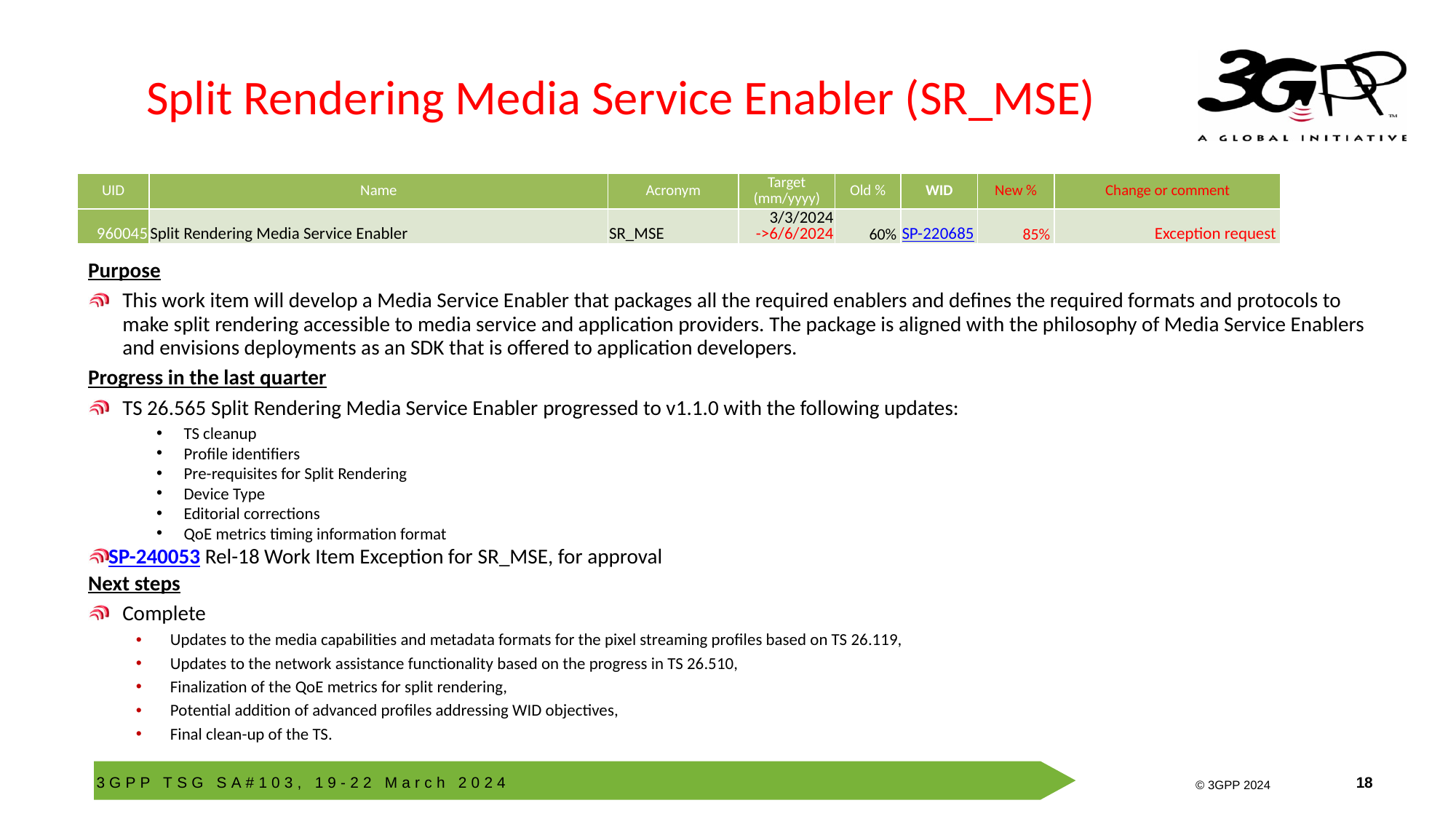

# Split Rendering Media Service Enabler (SR_MSE)
| UID | Name | Acronym | Target (mm/yyyy) | Old % | WID | New % | Change or comment |
| --- | --- | --- | --- | --- | --- | --- | --- |
| 960045 | Split Rendering Media Service Enabler | SR\_MSE | 3/3/2024 ->6/6/2024 | 60% | SP-220685 | 85% | Exception request |
Purpose
This work item will develop a Media Service Enabler that packages all the required enablers and defines the required formats and protocols to make split rendering accessible to media service and application providers. The package is aligned with the philosophy of Media Service Enablers and envisions deployments as an SDK that is offered to application developers.
Progress in the last quarter
TS 26.565 Split Rendering Media Service Enabler progressed to v1.1.0 with the following updates:
TS cleanup
Profile identifiers
Pre-requisites for Split Rendering
Device Type
Editorial corrections
QoE metrics timing information format
SP-240053 Rel-18 Work Item Exception for SR_MSE, for approval
Next steps
Complete
Updates to the media capabilities and metadata formats for the pixel streaming profiles based on TS 26.119,
Updates to the network assistance functionality based on the progress in TS 26.510,
Finalization of the QoE metrics for split rendering,
Potential addition of advanced profiles addressing WID objectives,
Final clean-up of the TS.